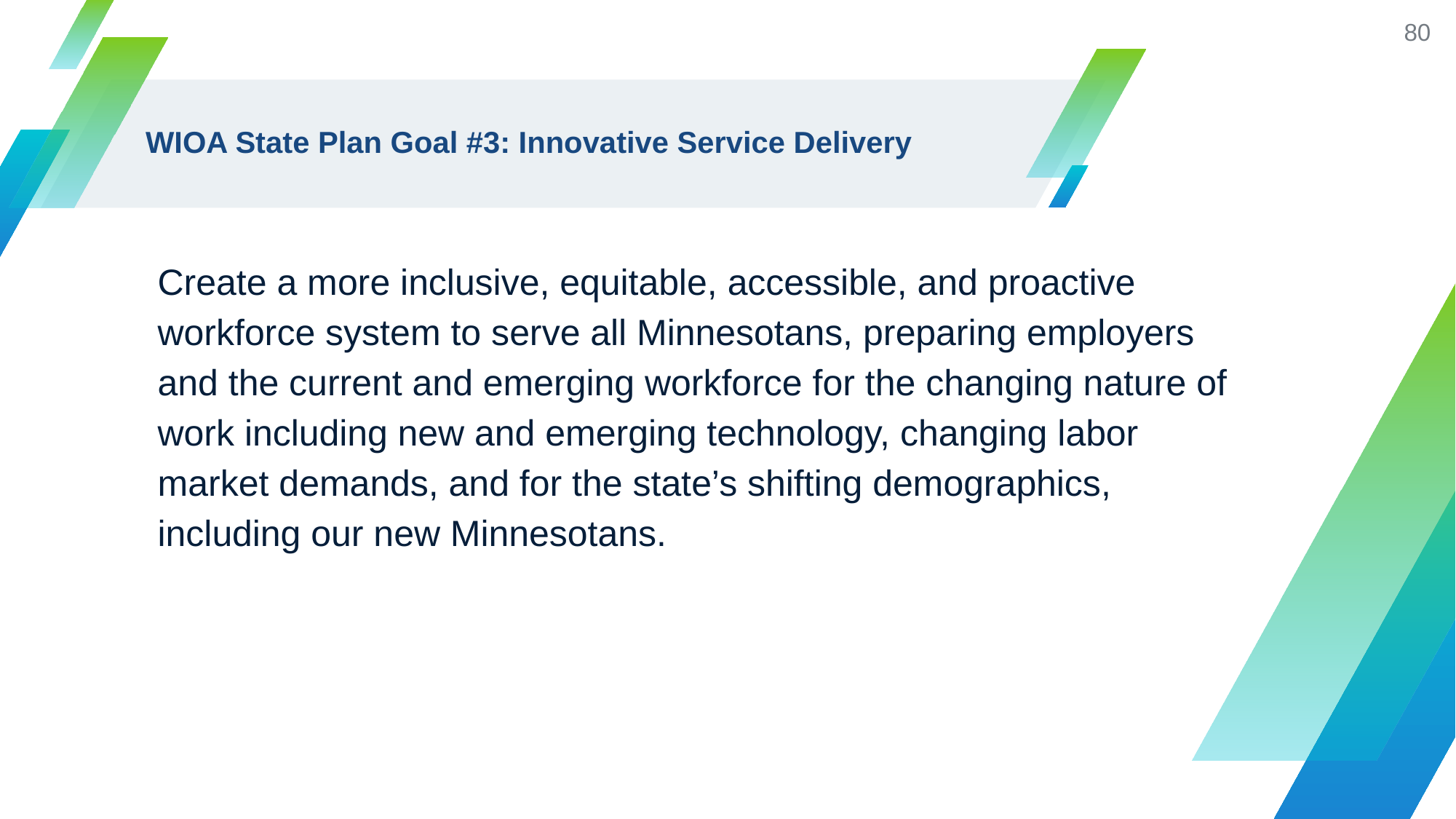

80
# WIOA State Plan Goal #3: Innovative Service Delivery
Create a more inclusive, equitable, accessible, and proactive workforce system to serve all Minnesotans, preparing employers and the current and emerging workforce for the changing nature of work including new and emerging technology, changing labor market demands, and for the state’s shifting demographics, including our new Minnesotans.